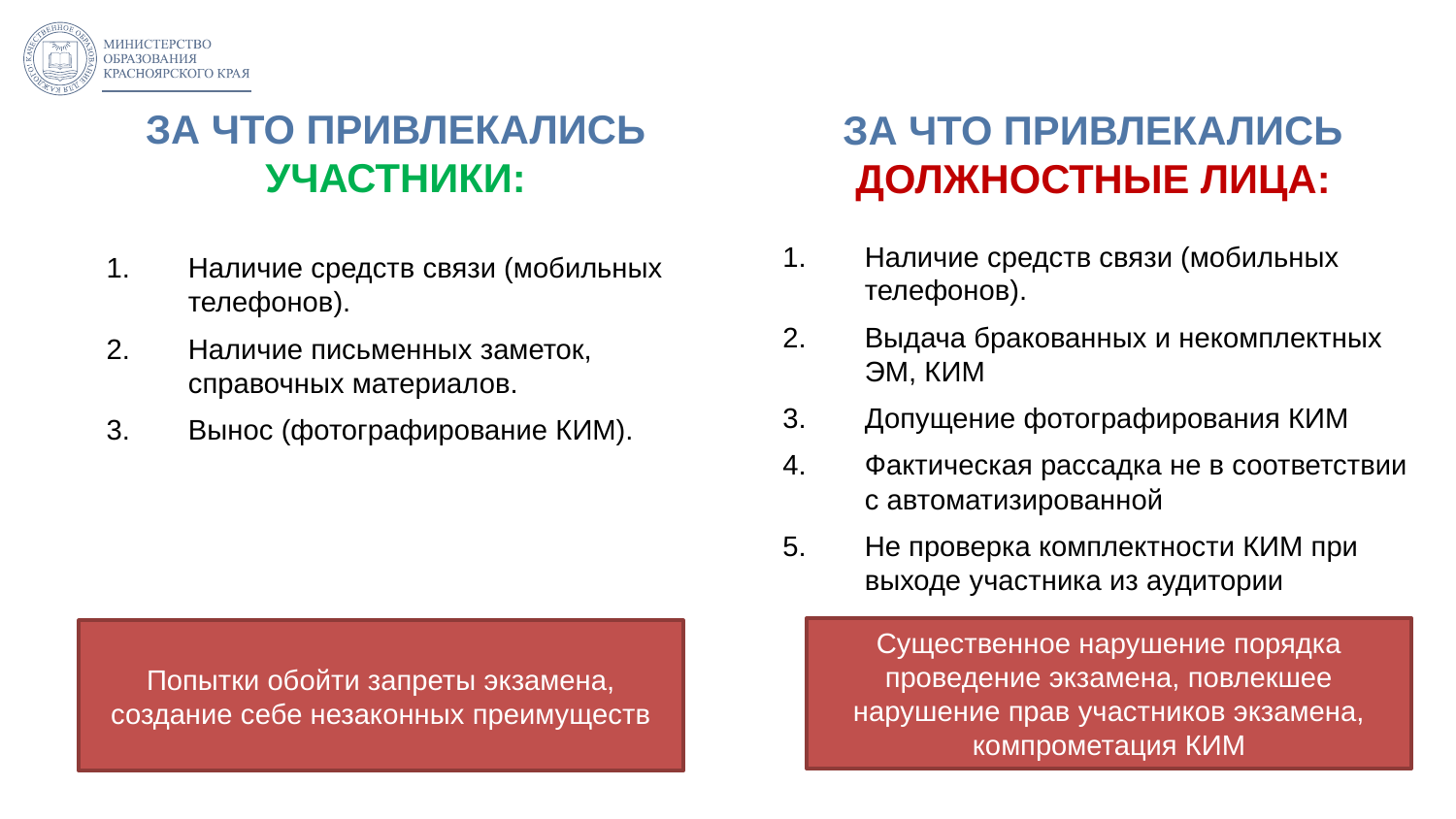

# ЗА ЧТО ПРИВЛЕКАЛИСЬ УЧАСТНИКИ:
ЗА ЧТО ПРИВЛЕКАЛИСЬ ДОЛЖНОСТНЫЕ ЛИЦА:
Наличие средств связи (мобильных телефонов).
Выдача бракованных и некомплектных ЭМ, КИМ
Допущение фотографирования КИМ
Фактическая рассадка не в соответствии с автоматизированной
Не проверка комплектности КИМ при выходе участника из аудитории
Наличие средств связи (мобильных телефонов).
Наличие письменных заметок, справочных материалов.
Вынос (фотографирование КИМ).
Существенное нарушение порядка проведение экзамена, повлекшее нарушение прав участников экзамена, компрометация КИМ
Попытки обойти запреты экзамена, создание себе незаконных преимуществ
16